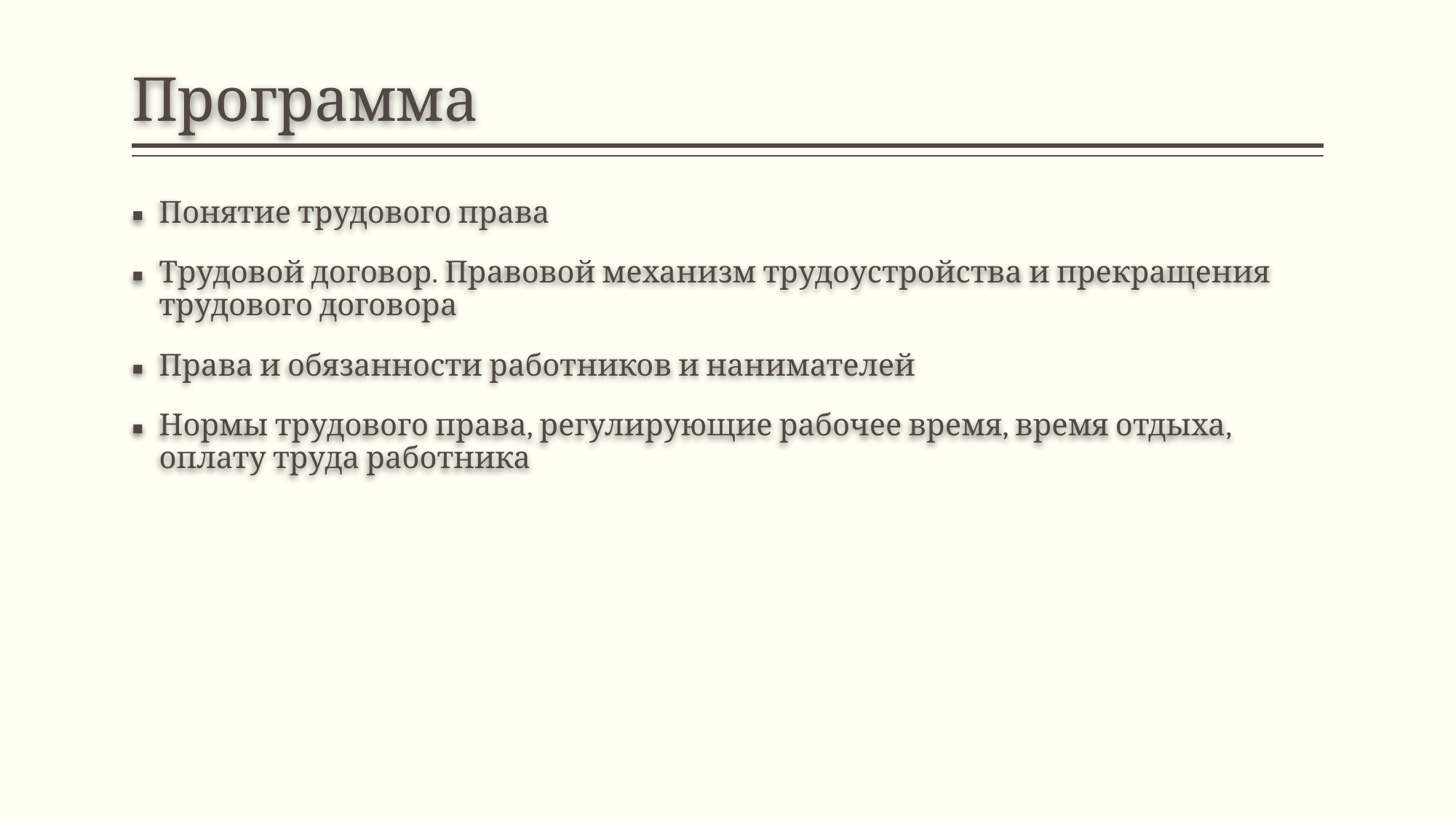

# Программа
Понятие трудового права
Трудовой договор. Правовой механизм трудоустройства и прекращения трудового договора
Права и обязанности работников и нанимателей
Нормы трудового права, регулирующие рабочее время, время отдыха, оплату труда работника